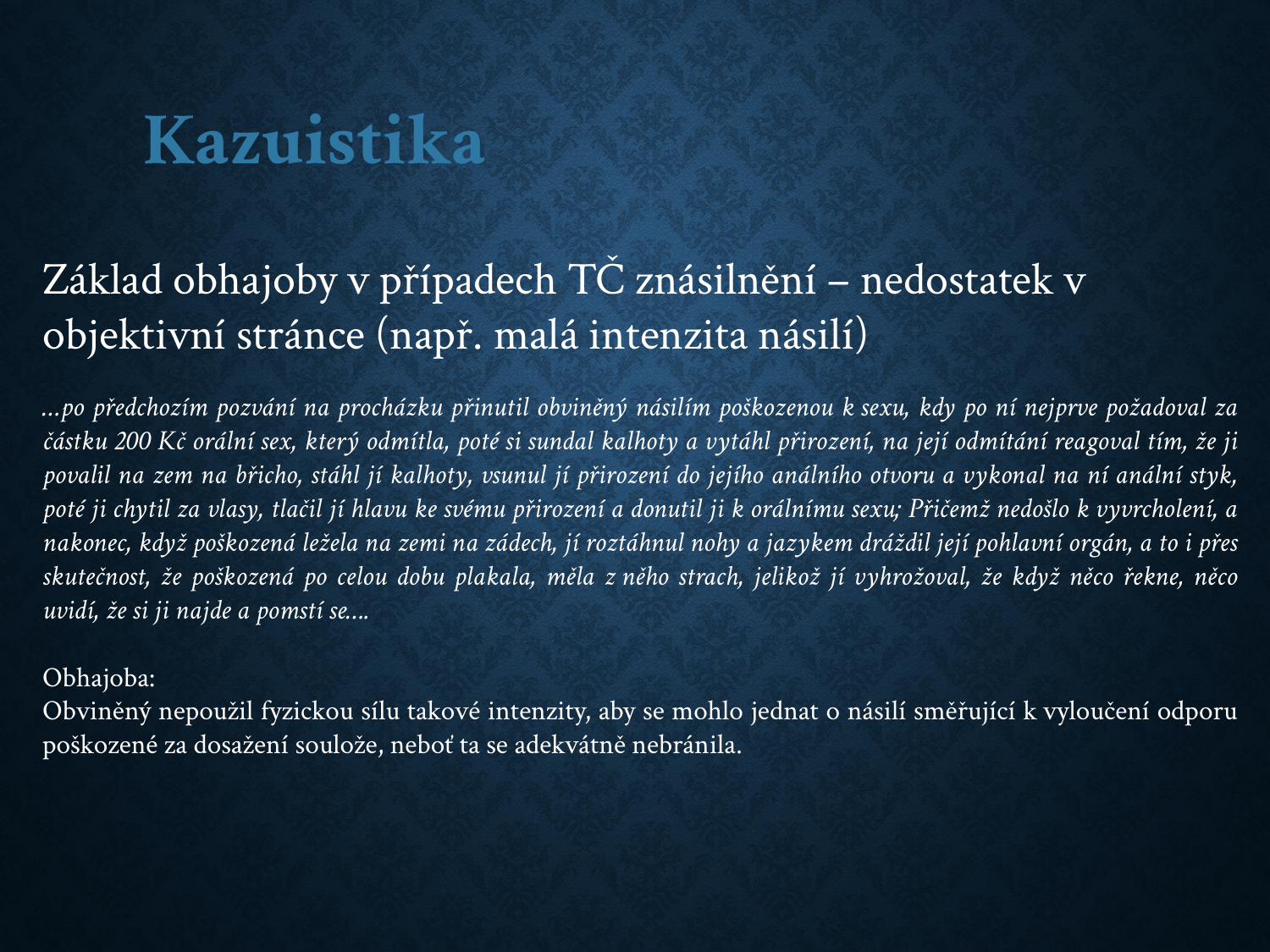

Kazuistika

Základ obhajoby v případech TČ znásilnění – nedostatek v objektivní stránce (např. malá intenzita násilí)

…po předchozím pozvání na procházku přinutil obviněný násilím poškozenou k sexu, kdy po ní nejprve požadoval za částku 200 Kč orální sex, který odmítla, poté si sundal kalhoty a vytáhl přirození, na její odmítání reagoval tím, že ji povalil na zem na břicho, stáhl jí kalhoty, vsunul jí přirození do jejího análního otvoru a vykonal na ní anální styk, poté ji chytil za vlasy, tlačil jí hlavu ke svému přirození a donutil ji k orálnímu sexu; Přičemž nedošlo k vyvrcholení, a nakonec, když poškozená ležela na zemi na zádech, jí roztáhnul nohy a jazykem dráždil její pohlavní orgán, a to i přes skutečnost, že poškozená po celou dobu plakala, měla z něho strach, jelikož jí vyhrožoval, že když něco řekne, něco uvidí, že si ji najde a pomstí se….

Obhajoba:
Obviněný nepoužil fyzickou sílu takové intenzity, aby se mohlo jednat o násilí směřující k vyloučení odporu poškozené za dosažení soulože, neboť ta se adekvátně nebránila.